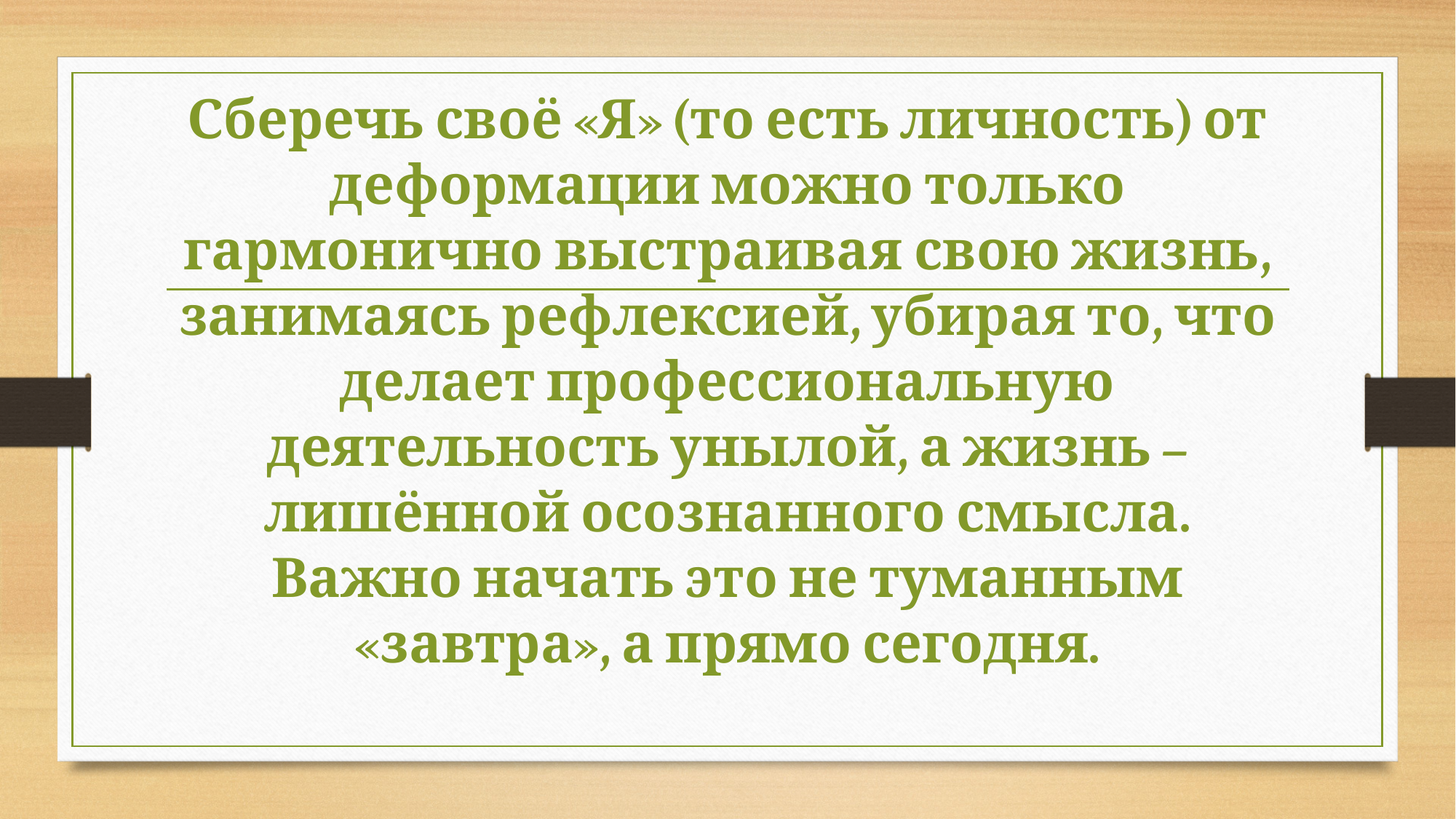

Сберечь своё «Я» (то есть личность) от деформации можно только гармонично выстраивая свою жизнь, занимаясь рефлексией, убирая то, что делает профессиональную деятельность унылой, а жизнь – лишённой осознанного смысла. Важно начать это не туманным «завтра», а прямо сегодня.